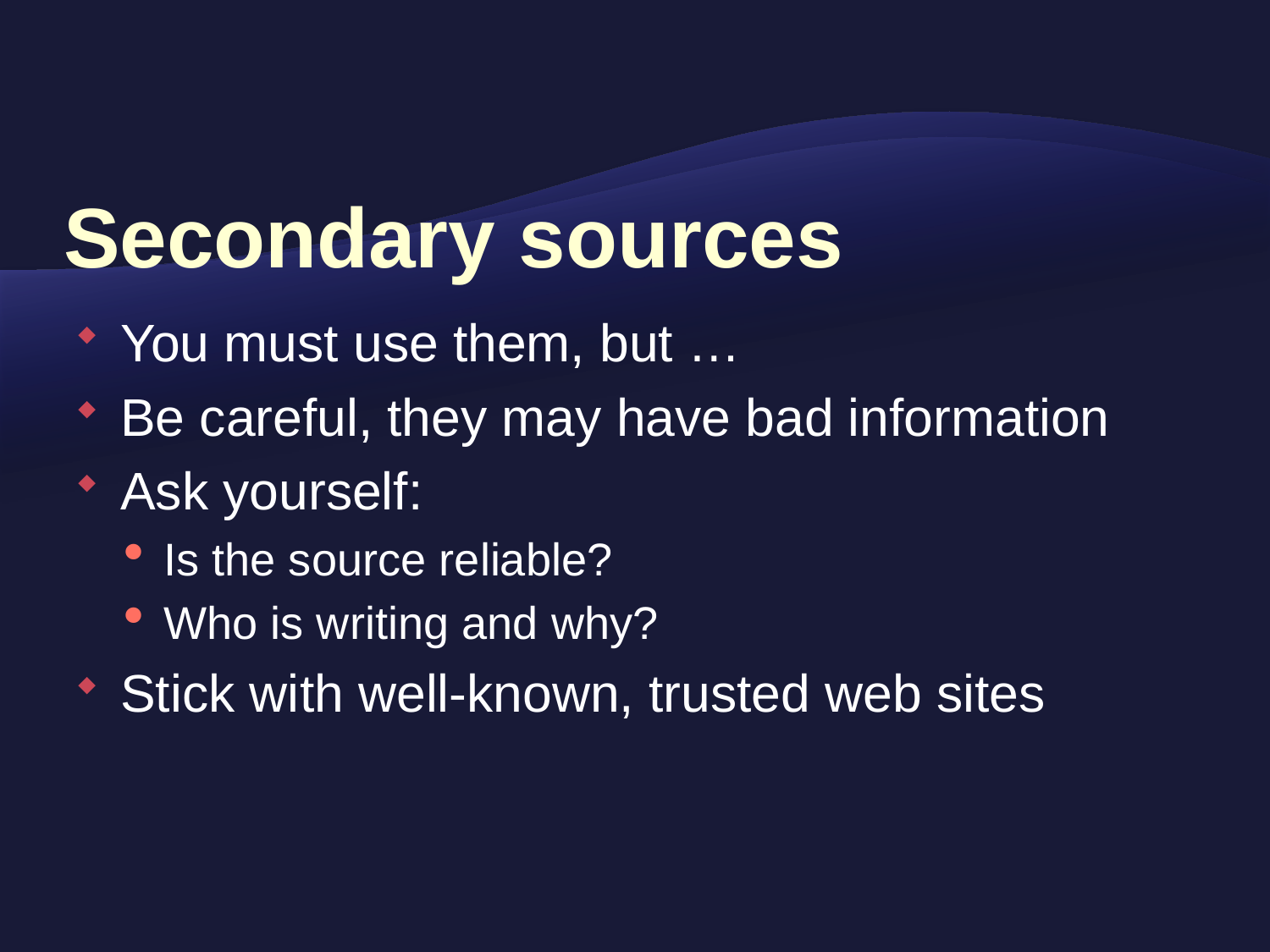

# Secondary sources
You must use them, but …
Be careful, they may have bad information
Ask yourself:
Is the source reliable?
Who is writing and why?
Stick with well-known, trusted web sites